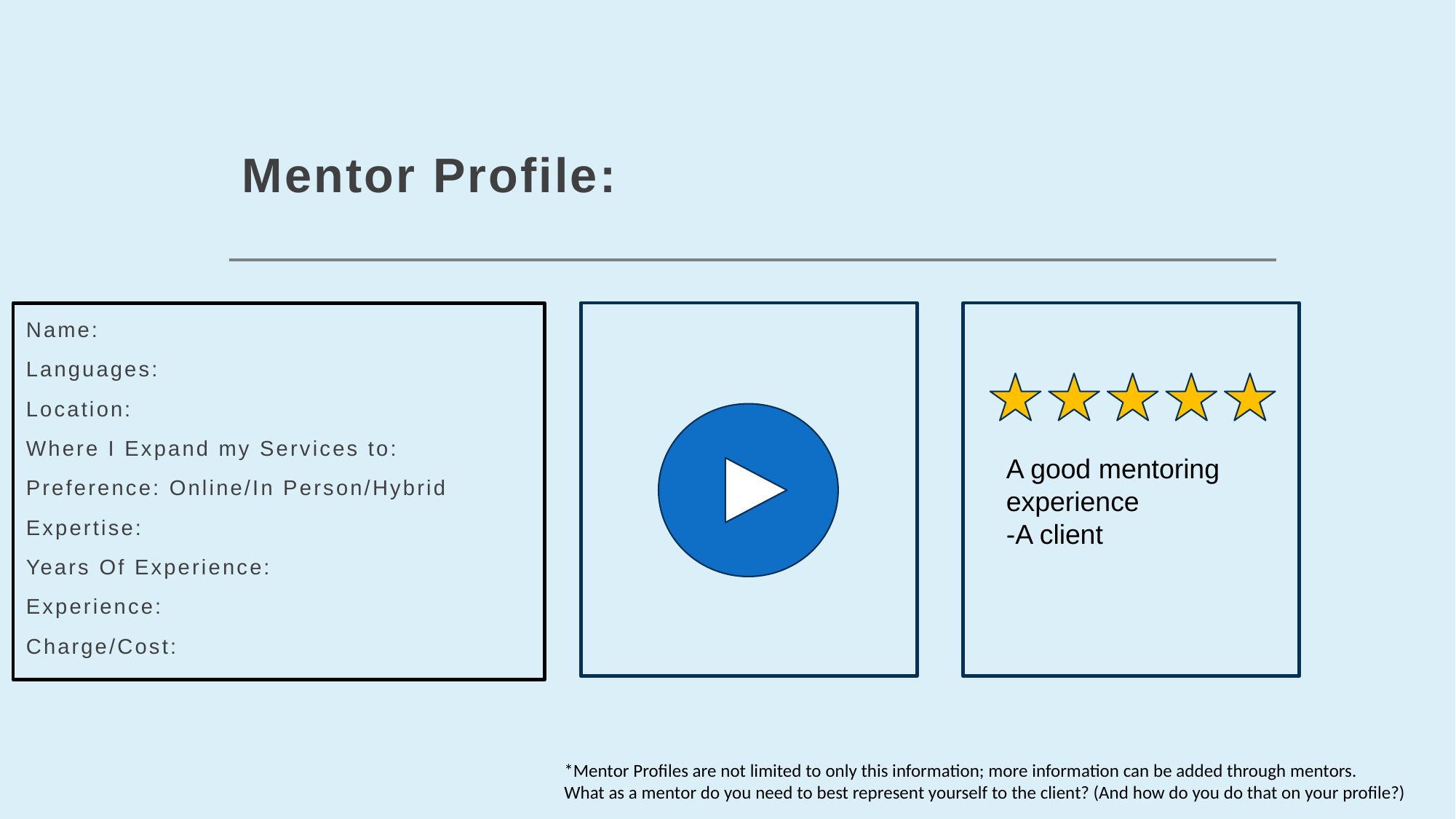

# Mentor Profile:

Name:
Languages:
Location:
Where I Expand my Services to:
Preference: Online/In Person/Hybrid
Expertise:
Years Of Experience:
Experience:
Charge/Cost:

A good mentoring experience
-A client
*Mentor Profiles are not limited to only this information; more information can be added through mentors.
What as a mentor do you need to best represent yourself to the client? (And how do you do that on your profile?)